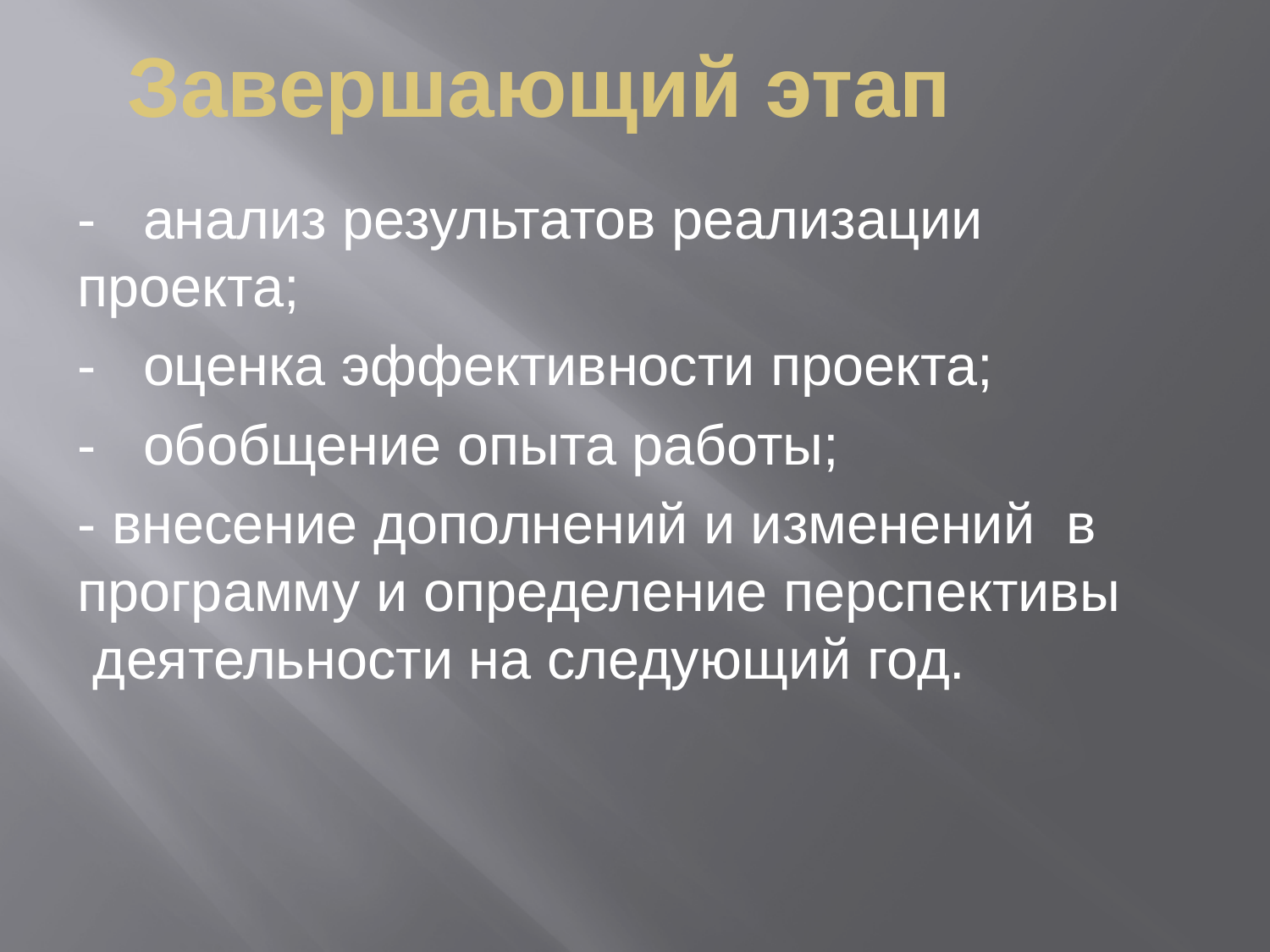

# Завершающий этап
-   анализ результатов реализации проекта;
-   оценка эффективности проекта;
-   обобщение опыта работы;
- внесение дополнений и изменений  в программу и определение перспективы  деятельности на следующий год.